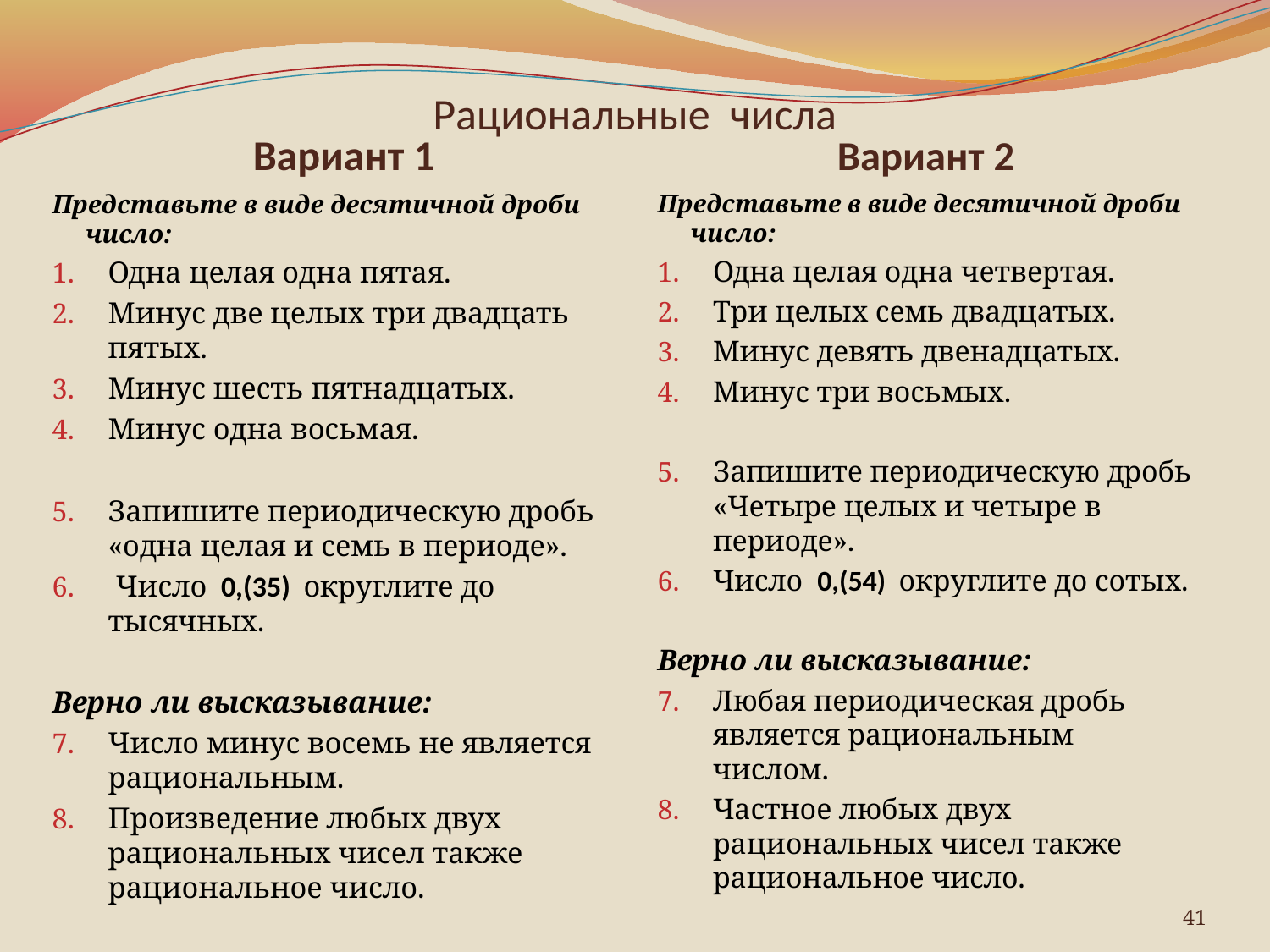

# Рациональные  числа
Вариант 1
Вариант 2
Представьте в виде десятичной дроби число:
Одна целая одна пятая.
Минус две целых три двадцать пятых.
Минус шесть пятнадцатых.
Минус одна восьмая.

Запишите периодическую дробь «одна целая и семь в периоде».
 Число  0,(35)  округлите до тысячных.

Верно ли высказывание:
Число минус восемь не является рациональным.
Произведение любых двух рациональных чисел также рациональное число.

Представьте в виде десятичной дроби число:
Одна целая одна четвертая.
Три целых семь двадцатых.
Минус девять двенадцатых.
Минус три восьмых.

Запишите периодическую дробь «Четыре целых и четы­ре в периоде».
Число  0,(54)  округлите до сотых.

Верно ли высказывание:
Любая периодическая дробь является рациональным числом.
Частное любых двух рациональных чисел также рациональное число.

41